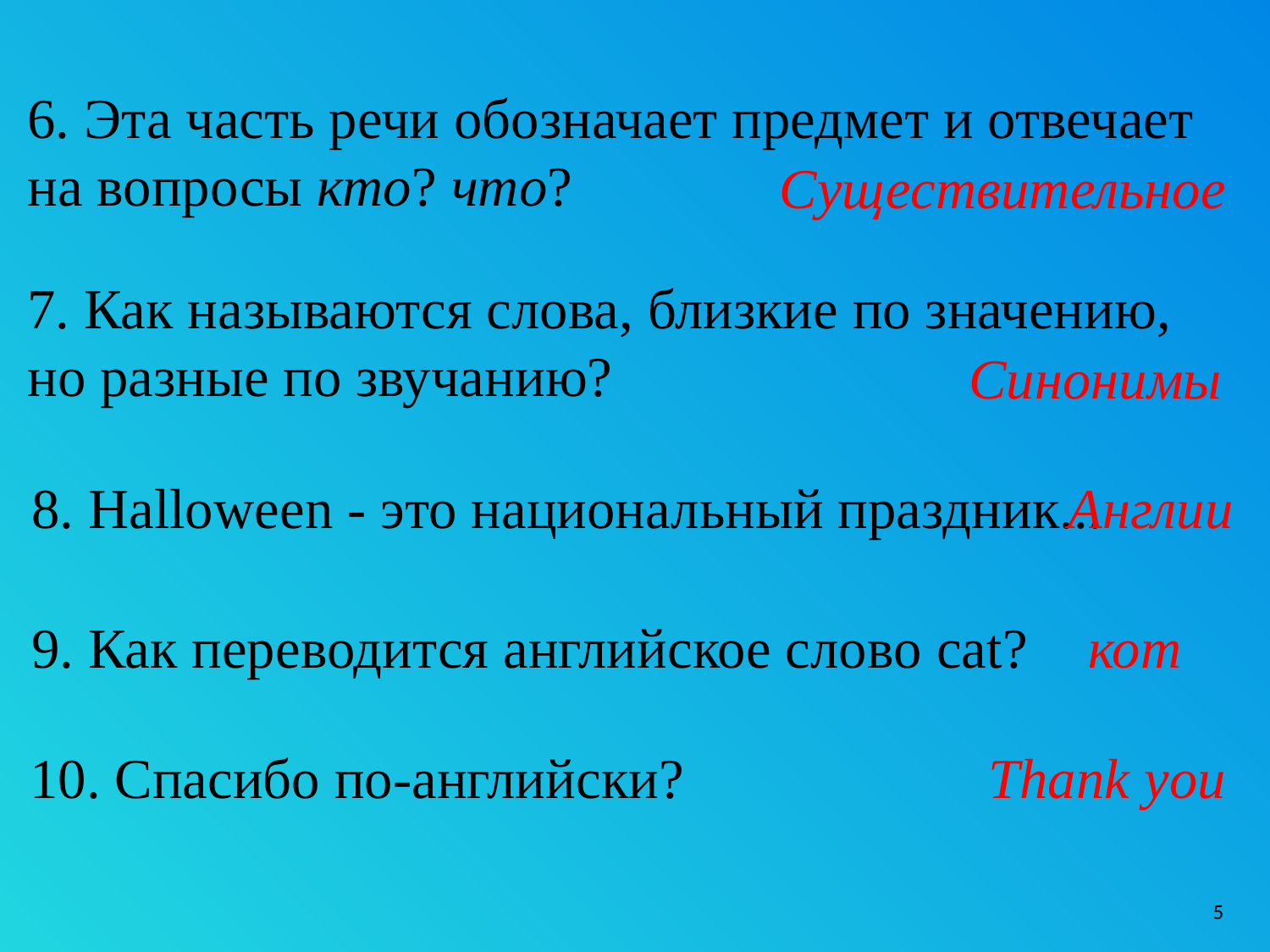

6. Эта часть речи обозначает предмет и отвечает на вопросы кто? что?
Существительное
7. Как называются слова, близкие по значению, но разные по звучанию?
Синонимы
8. Halloween - это национальный праздник...
Англии
9. Как переводится английское слово cat?
кот
10. Спасибо по-английски?
Thank you
5